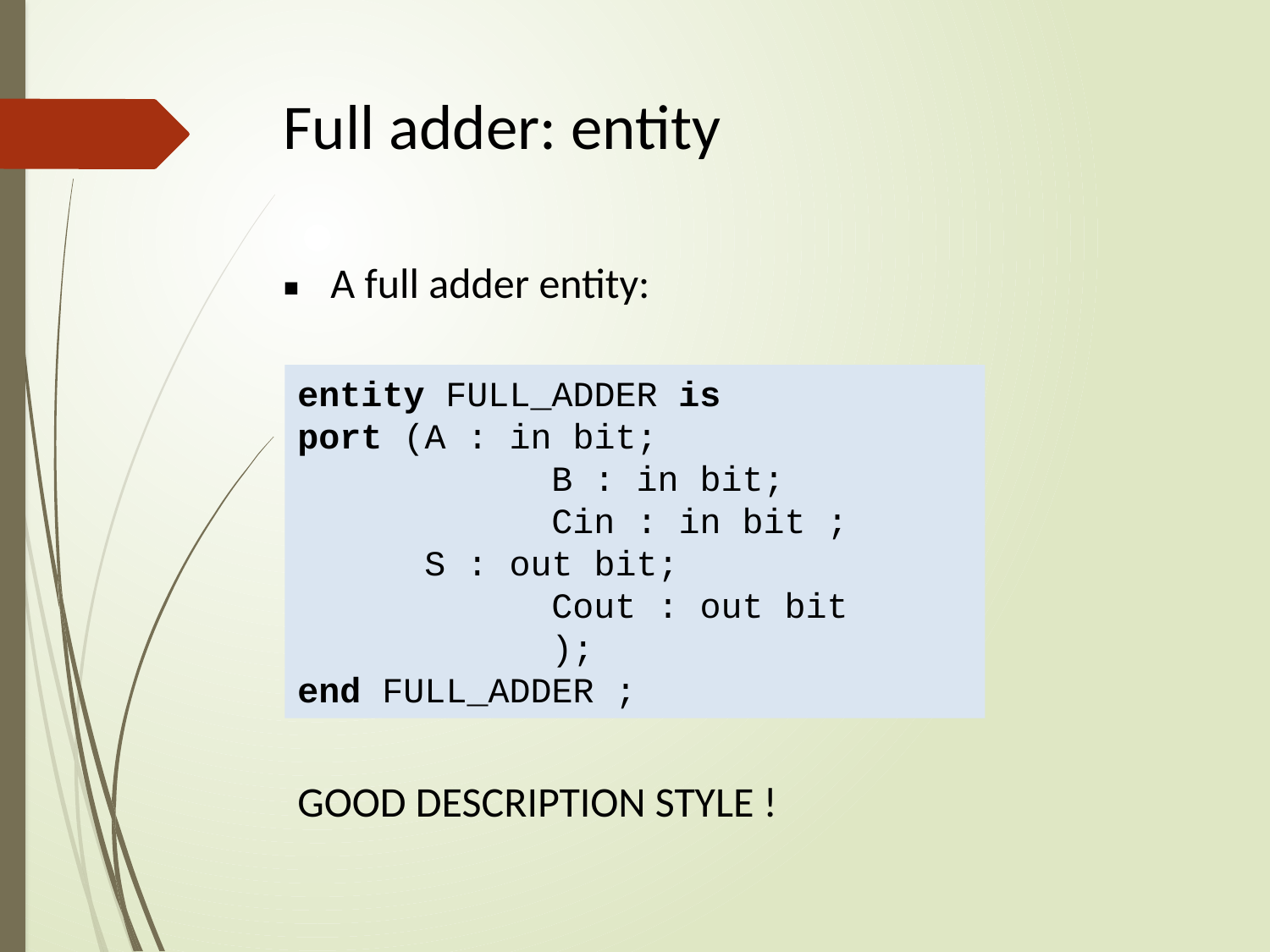

# Full adder: entity
A full adder entity:

entity FULL_ADDER is
port (A : in bit;
		B : in bit;
		Cin : in bit ;
      S : out bit;
		Cout : out bit
		);
end FULL_ADDER ;

GOOD DESCRIPTION STYLE !